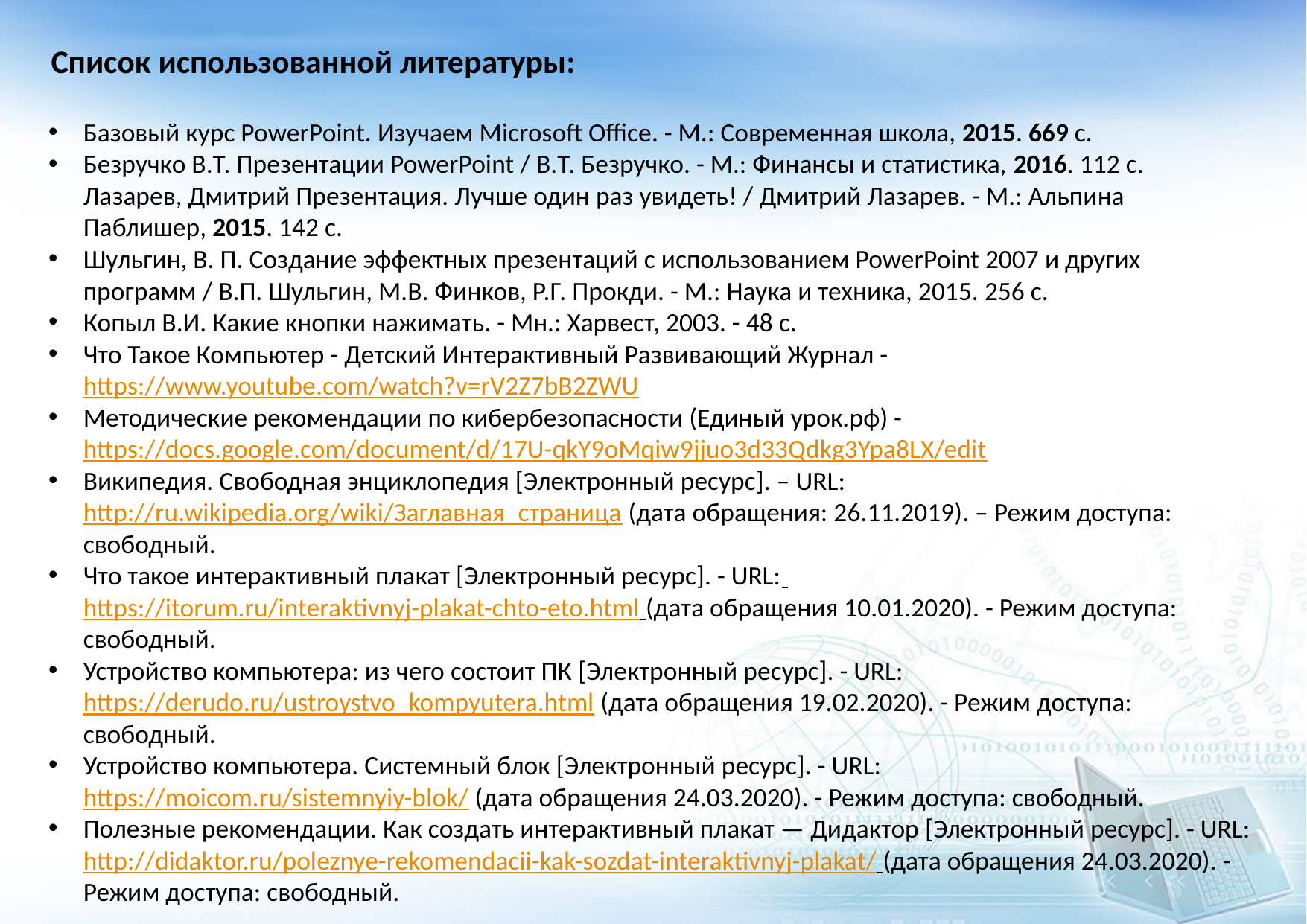

Список использованной литературы:
Базовый курс PowerPoint. Изучаем Microsoft Office. - М.: Современная школа, 2015. 669 c.
Безручко В.Т. Презентации PowerPoint / В.Т. Безручко. - М.: Финансы и статистика, 2016. 112 c.
Лазарев, Дмитрий Презентация. Лучше один раз увидеть! / Дмитрий Лазарев. - М.: Альпина Паблишер, 2015. 142 c.
Шульгин, В. П. Создание эффектных презентаций с использованием PowerPoint 2007 и других программ / В.П. Шульгин, М.В. Финков, Р.Г. Прокди. - М.: Наука и техника, 2015. 256 c.
Копыл В.И. Какие кнопки нажимать. - Мн.: Харвест, 2003. - 48 с.
Что Такое Компьютер - Детский Интерактивный Развивающий Журнал - https://www.youtube.com/watch?v=rV2Z7bB2ZWU
Методические рекомендации по кибербезопасности (Единый урок.рф) -  https://docs.google.com/document/d/17U-qkY9oMqiw9jjuo3d33Qdkg3Ypa8LX/edit
Википедия. Свободная энциклопедия [Электронный ресурс]. – URL: http://ru.wikipedia.org/wiki/Заглавная_страница (дата обращения: 26.11.2019). – Режим доступа: свободный.
Что такое интерактивный плакат [Электронный ресурс]. - URL: https://itorum.ru/interaktivnyj-plakat-chto-eto.html (дата обращения 10.01.2020). - Режим доступа: свободный.
Устройство компьютера: из чего состоит ПК [Электронный ресурс]. - URL: https://derudo.ru/ustroystvo_kompyutera.html (дата обращения 19.02.2020). - Режим доступа: свободный.
Устройство компьютера. Системный блок [Электронный ресурс]. - URL: https://moicom.ru/sistemnyiy-blok/ (дата обращения 24.03.2020). - Режим доступа: свободный.
Полезные рекомендации. Как создать интерактивный плакат — Дидактор [Электронный ресурс]. - URL: http://didaktor.ru/poleznye-rekomendacii-kak-sozdat-interaktivnyj-plakat/ (дата обращения 24.03.2020). - Режим доступа: свободный.